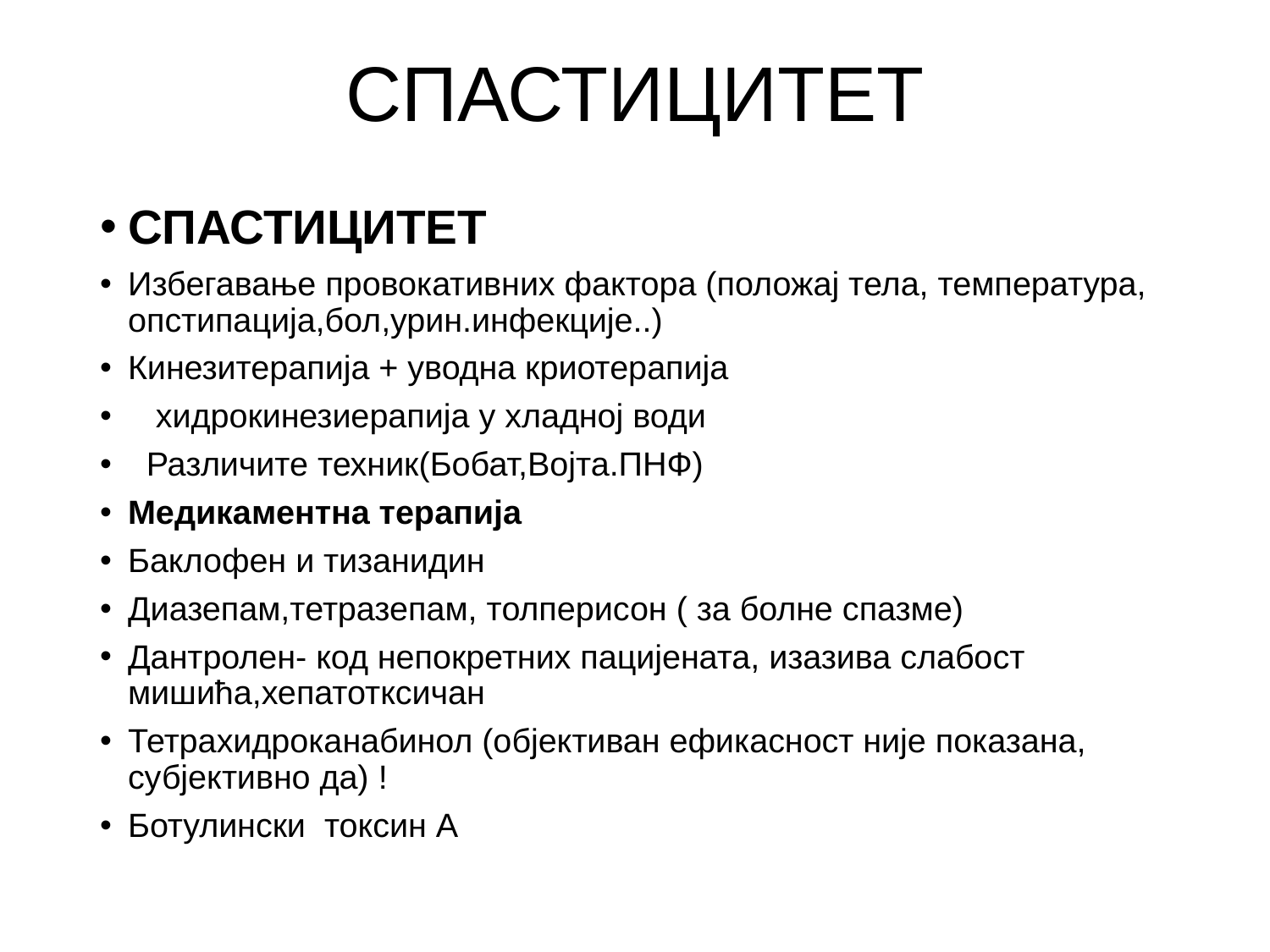

# СПАСТИЦИТЕТ
СПАСТИЦИТЕТ
Избегавање провокативних фактора (положај тела, температура, опстипација,бол,урин.инфекције..)
Кинезитерапија + уводна криотерапија
   хидрокинезиерапија у хладној води
  Различите техник(Бобат,Војта.ПНФ)
Медикаментна терапија
Баклофен и тизанидин
Диазепам,тетразепам, толперисон ( за болне спазме)
Дантролен- код непокретних пацијената, изазива слабост мишића,хепатотксичан
Тетрахидроканабинол (објективан ефикасност није показана, субјективно да) !
Ботулински  токсин А